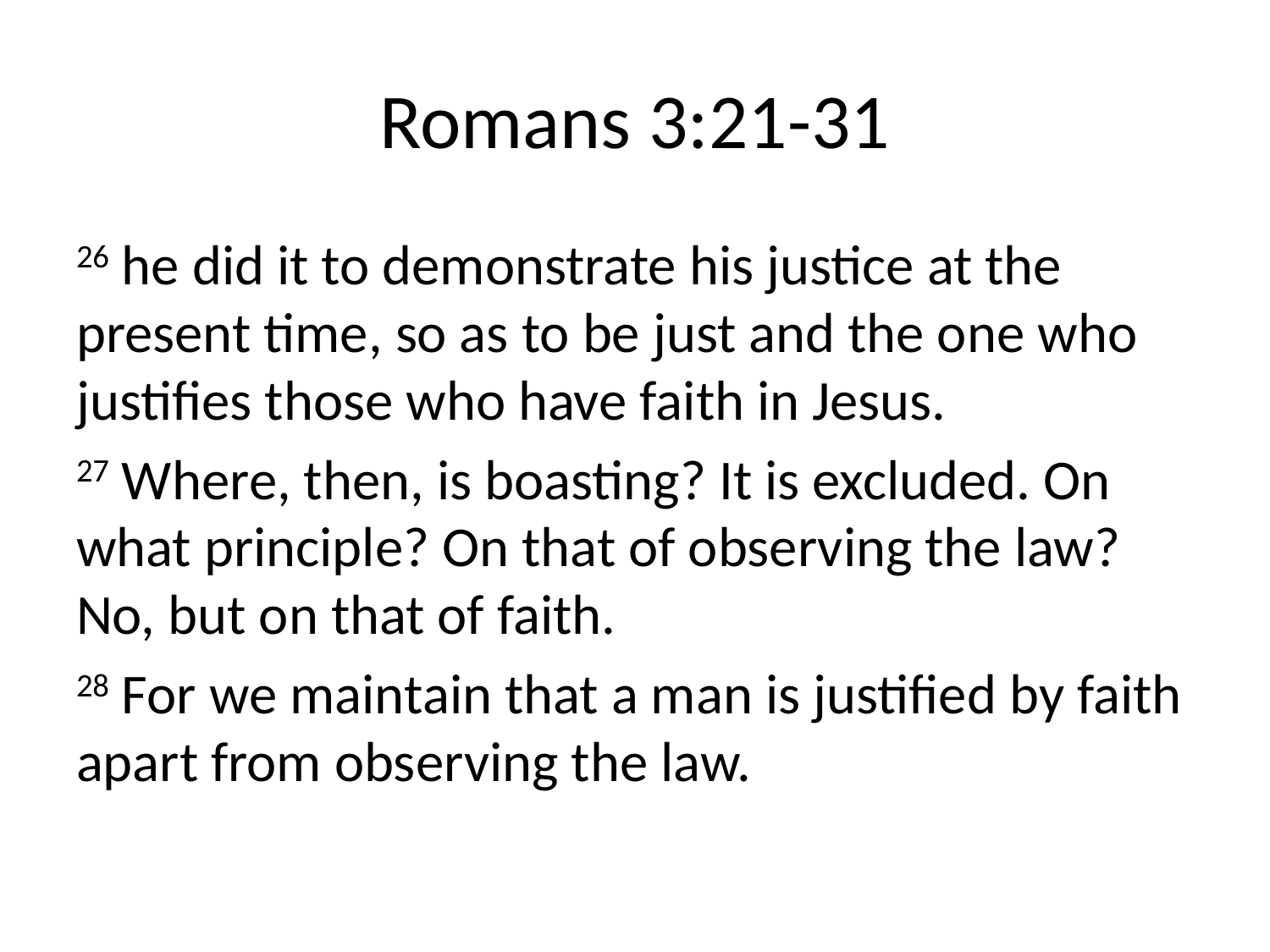

# Romans 3:21-31
26 he did it to demonstrate his justice at the present time, so as to be just and the one who justifies those who have faith in Jesus.
27 Where, then, is boasting? It is excluded. On what principle? On that of observing the law? No, but on that of faith.
28 For we maintain that a man is justified by faith apart from observing the law.